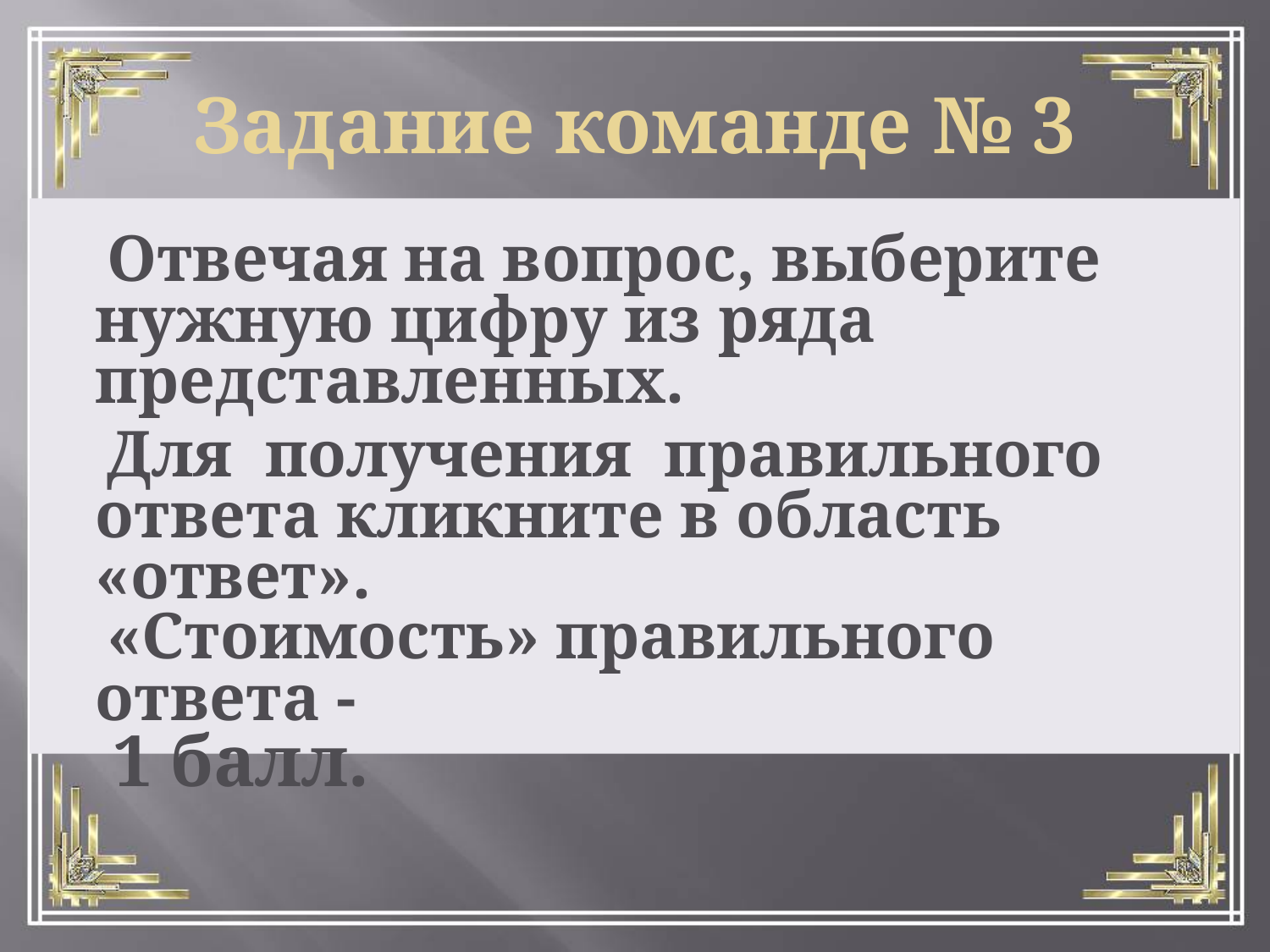

Задание команде № 3

   Отвечая на вопрос, выберите нужную цифру из ряда представленных.
   Для  получения  правильного ответа кликните в область «ответ».
   «Стоимость» правильного ответа -
   1 балл.